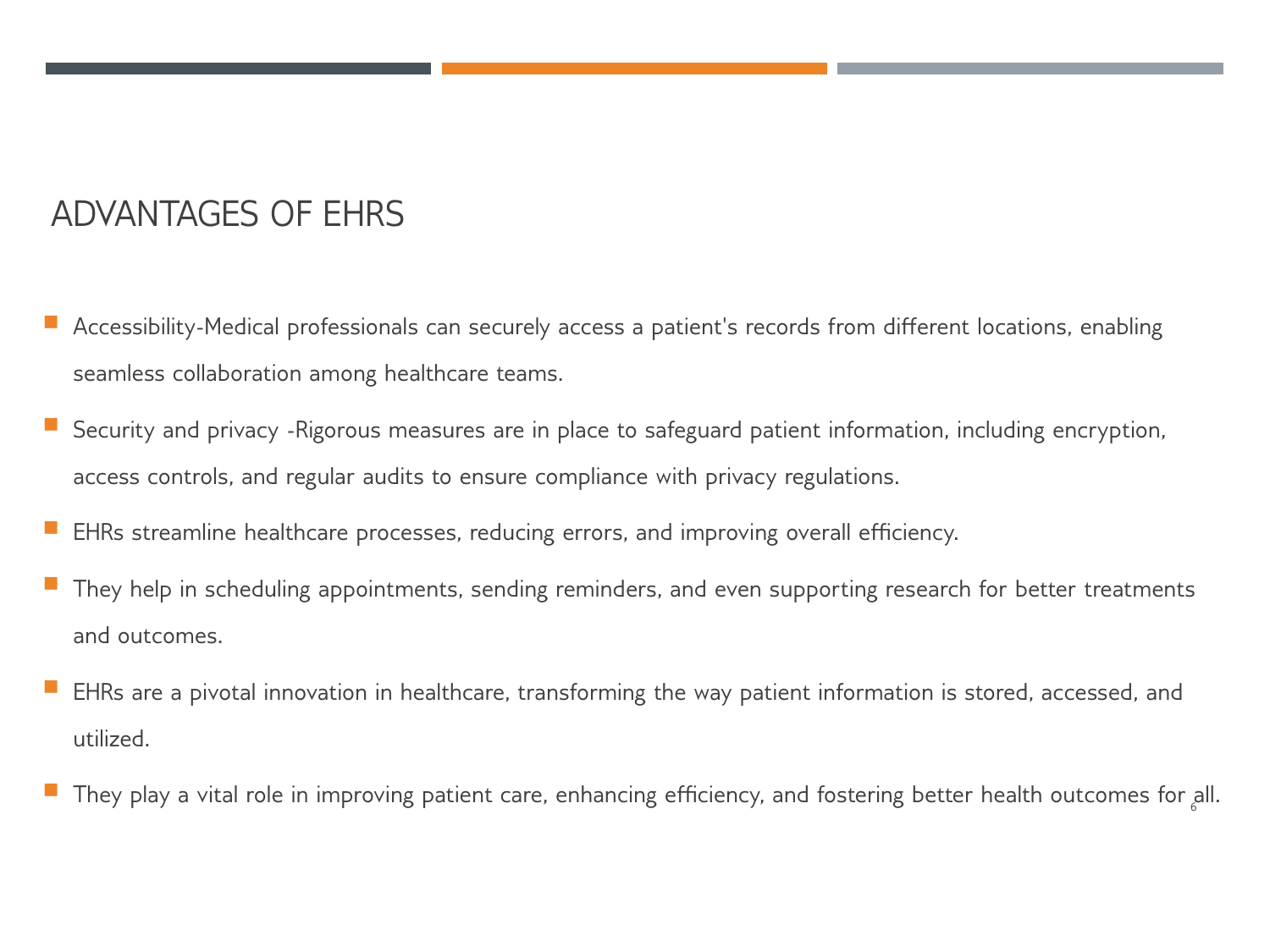

# Advantages of EHRs

Accessibility-Medical professionals can securely access a patient's records from different locations, enabling seamless collaboration among healthcare teams.
Security and privacy -Rigorous measures are in place to safeguard patient information, including encryption, access controls, and regular audits to ensure compliance with privacy regulations.
EHRs streamline healthcare processes, reducing errors, and improving overall efficiency.
They help in scheduling appointments, sending reminders, and even supporting research for better treatments and outcomes.
EHRs are a pivotal innovation in healthcare, transforming the way patient information is stored, accessed, and utilized.
They play a vital role in improving patient care, enhancing efficiency, and fostering better health outcomes for all.

6